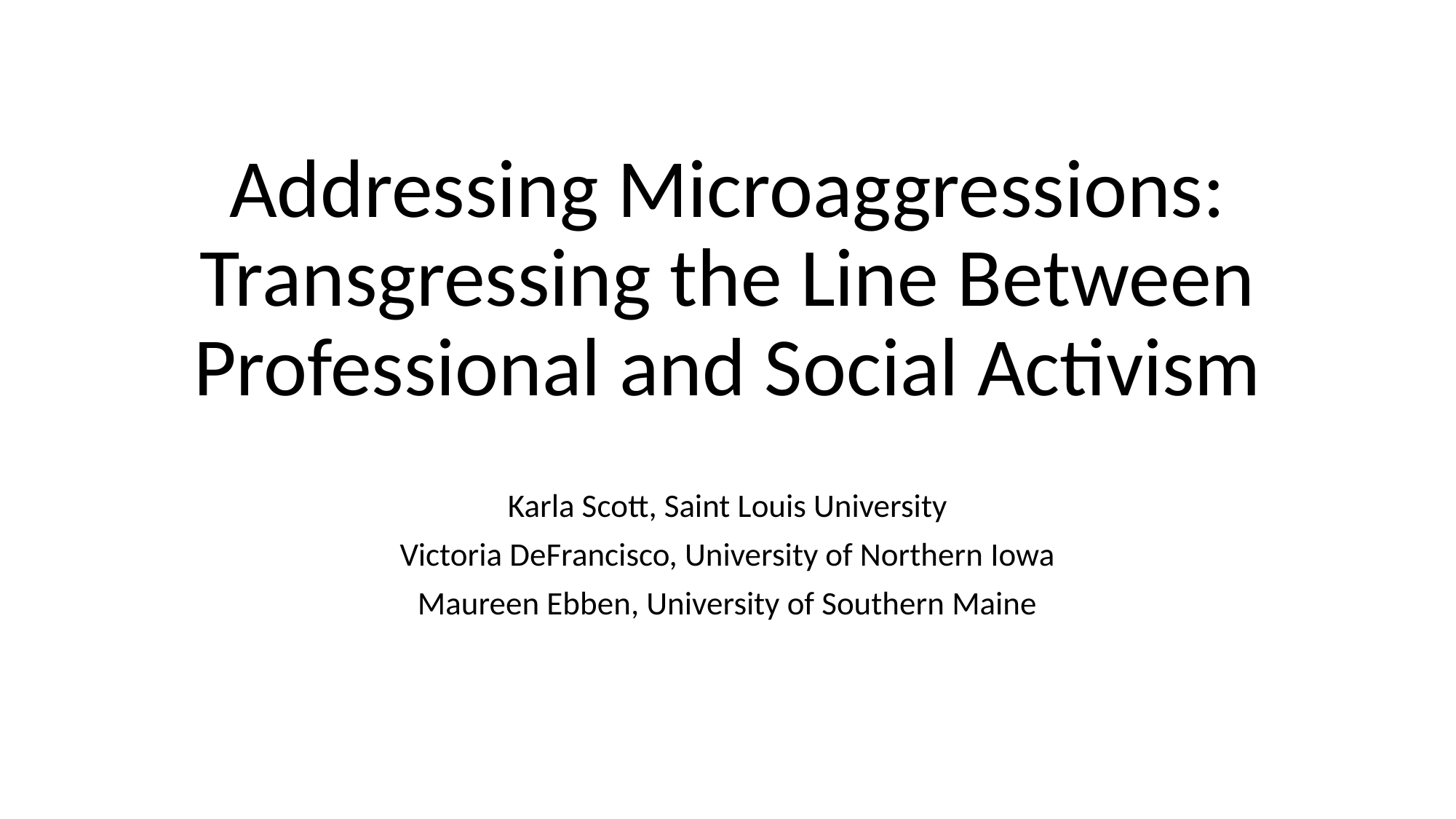

# Addressing Microaggressions: Transgressing the Line Between Professional and Social Activism

Karla Scott, Saint Louis University
Victoria DeFrancisco, University of Northern Iowa
Maureen Ebben, University of Southern Maine